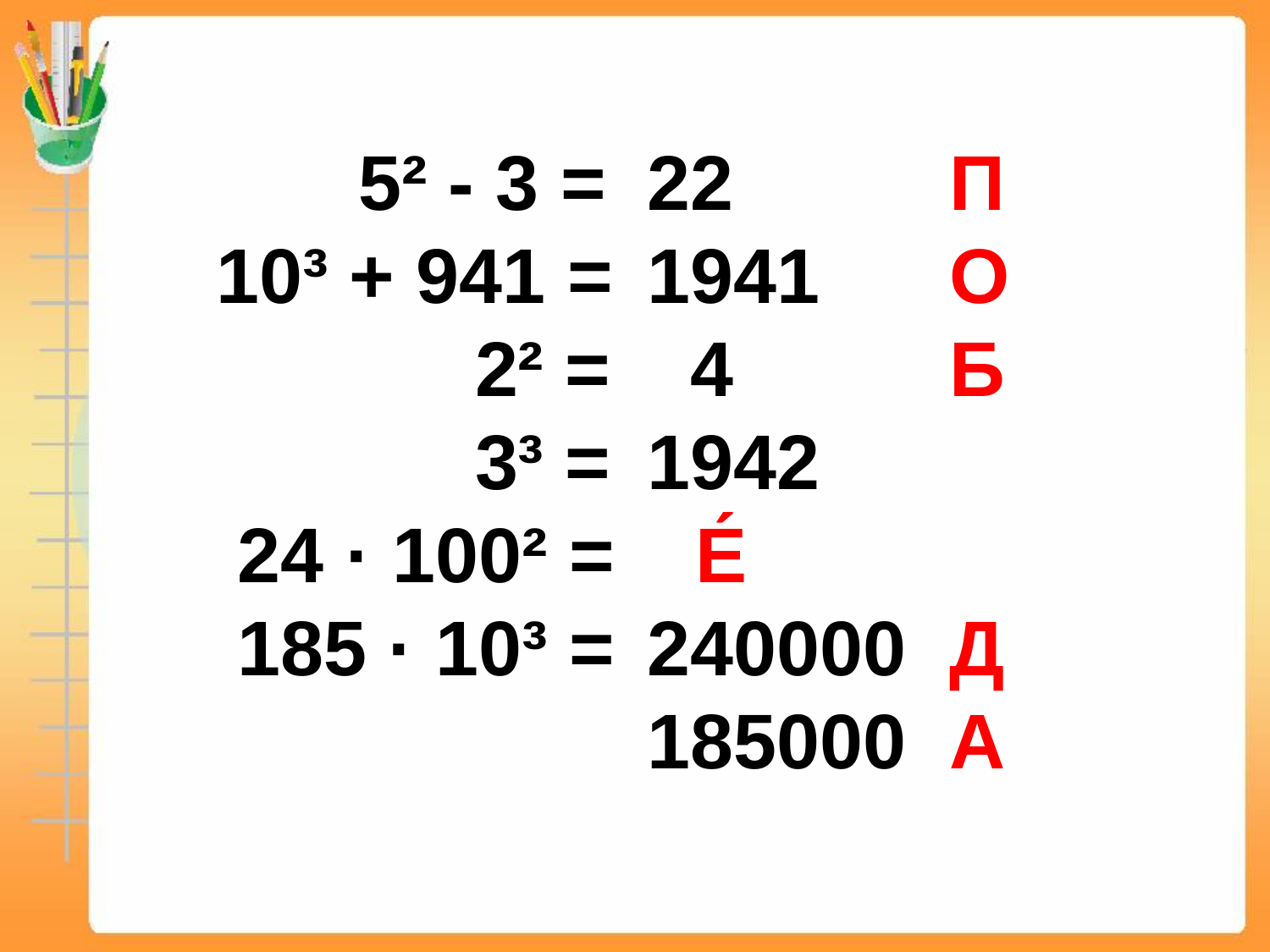

5² - 3 =
10³ + 941 =
            2² =
            3³ =
 24 · 100² =
 185 · 10³ =
          П
      О
  4          Б
          Е́
240000  Д
185000  А